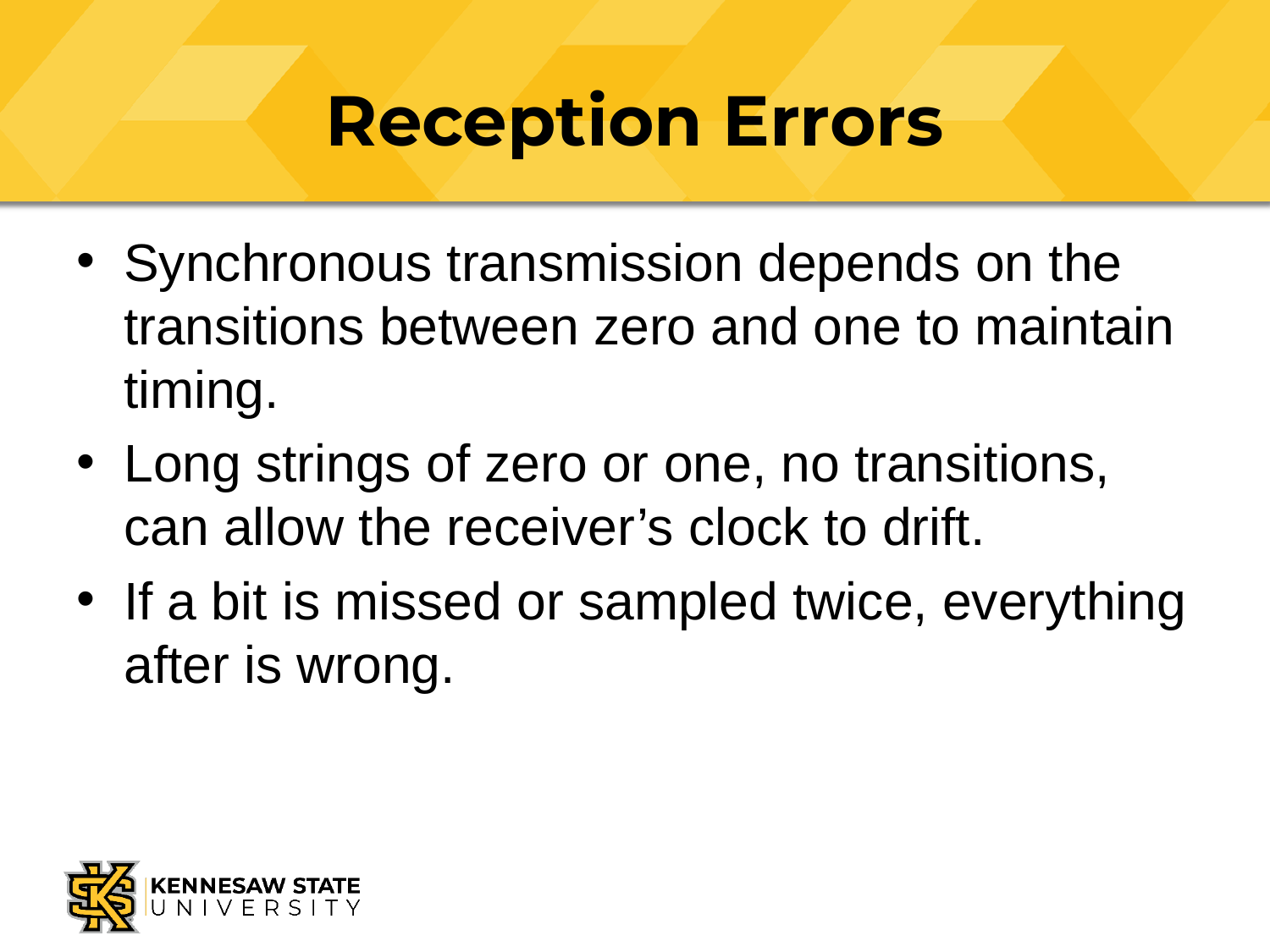

# Reception Errors
Synchronous transmission depends on the transitions between zero and one to maintain timing.
Long strings of zero or one, no transitions, can allow the receiver’s clock to drift.
If a bit is missed or sampled twice, everything after is wrong.